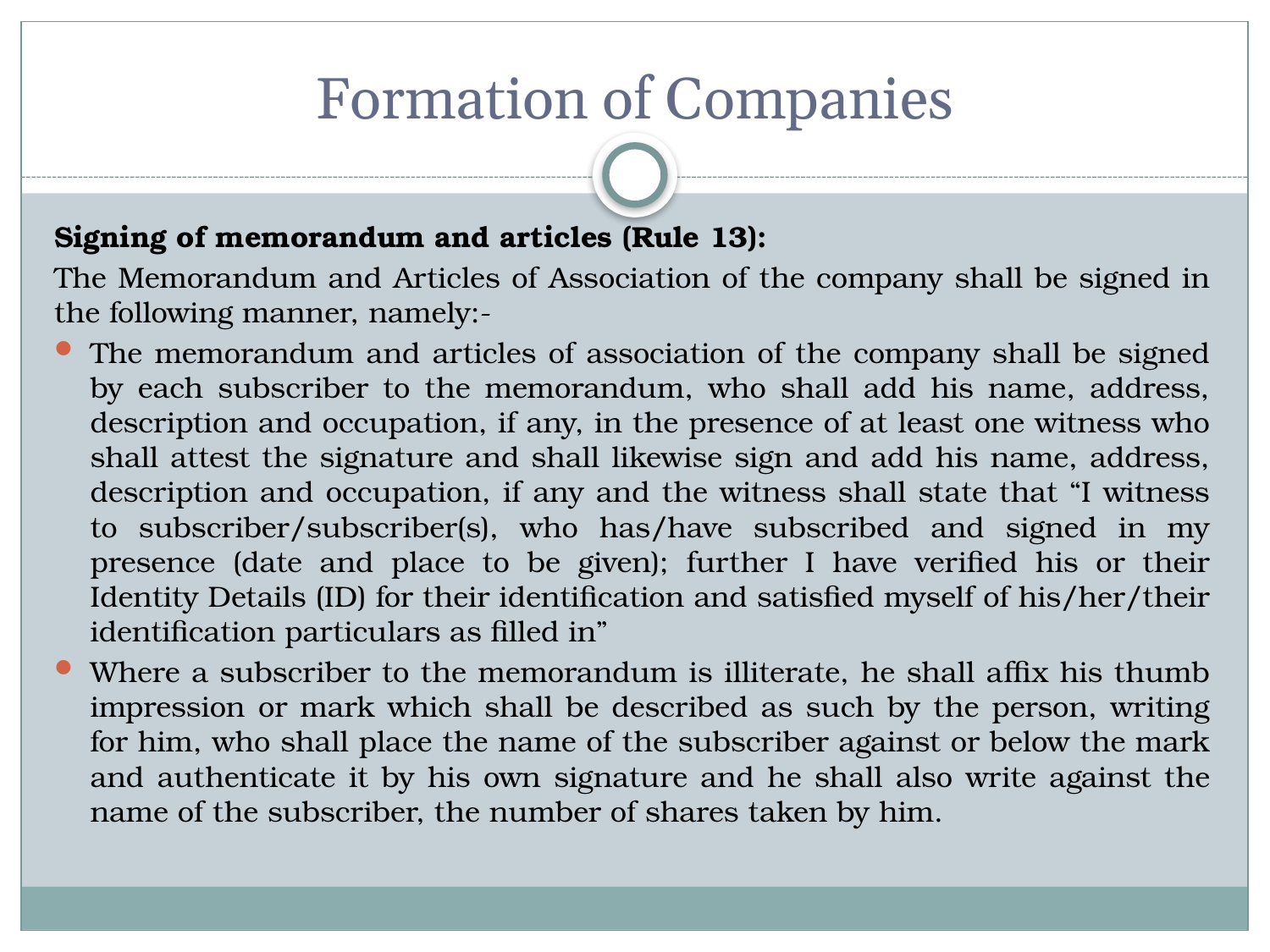

# Formation of Companies
Signing of memorandum and articles (Rule 13):
The Memorandum and Articles of Association of the company shall be signed in the following manner, namely:-
The memorandum and articles of association of the company shall be signed by each subscriber to the memorandum, who shall add his name, address, description and occupation, if any, in the presence of at least one witness who shall attest the signature and shall likewise sign and add his name, address, description and occupation, if any and the witness shall state that “I witness to subscriber/subscriber(s), who has/have subscribed and signed in my presence (date and place to be given); further I have verified his or their Identity Details (ID) for their identification and satisfied myself of his/her/their identification particulars as filled in”
Where a subscriber to the memorandum is illiterate, he shall affix his thumb impression or mark which shall be described as such by the person, writing for him, who shall place the name of the subscriber against or below the mark and authenticate it by his own signature and he shall also write against the name of the subscriber, the number of shares taken by him.